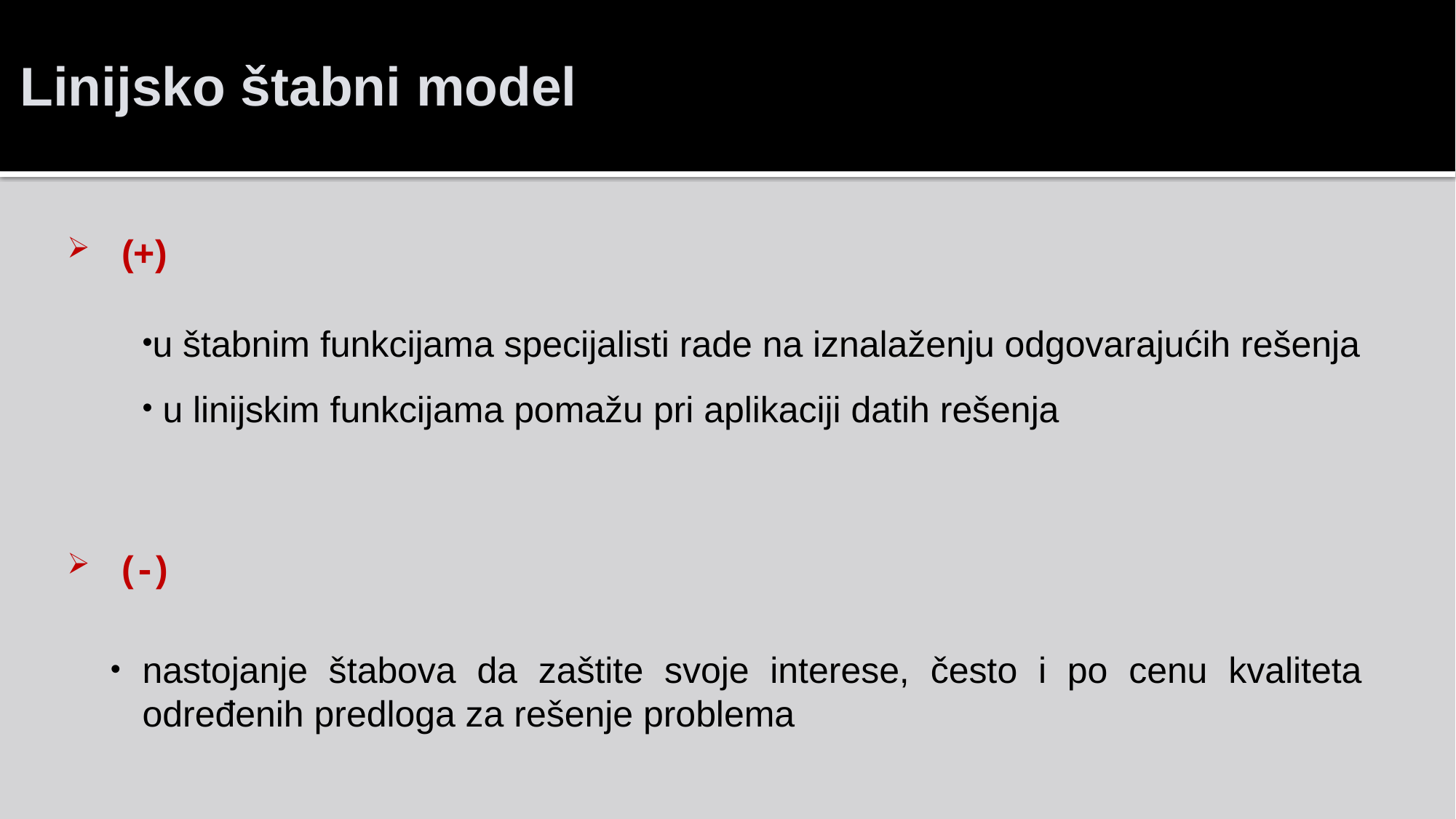

# Linijsko štabni model

(+)

u štabnim funkcijama specijalisti rade na iznalaženju odgovarajućih rešenja
 u linijskim funkcijama pomažu pri aplikaciji datih rešenja

(-)

nastojanje štabova da zaštite svoje interese, često i po cenu kvaliteta određenih predloga za rešenje problema